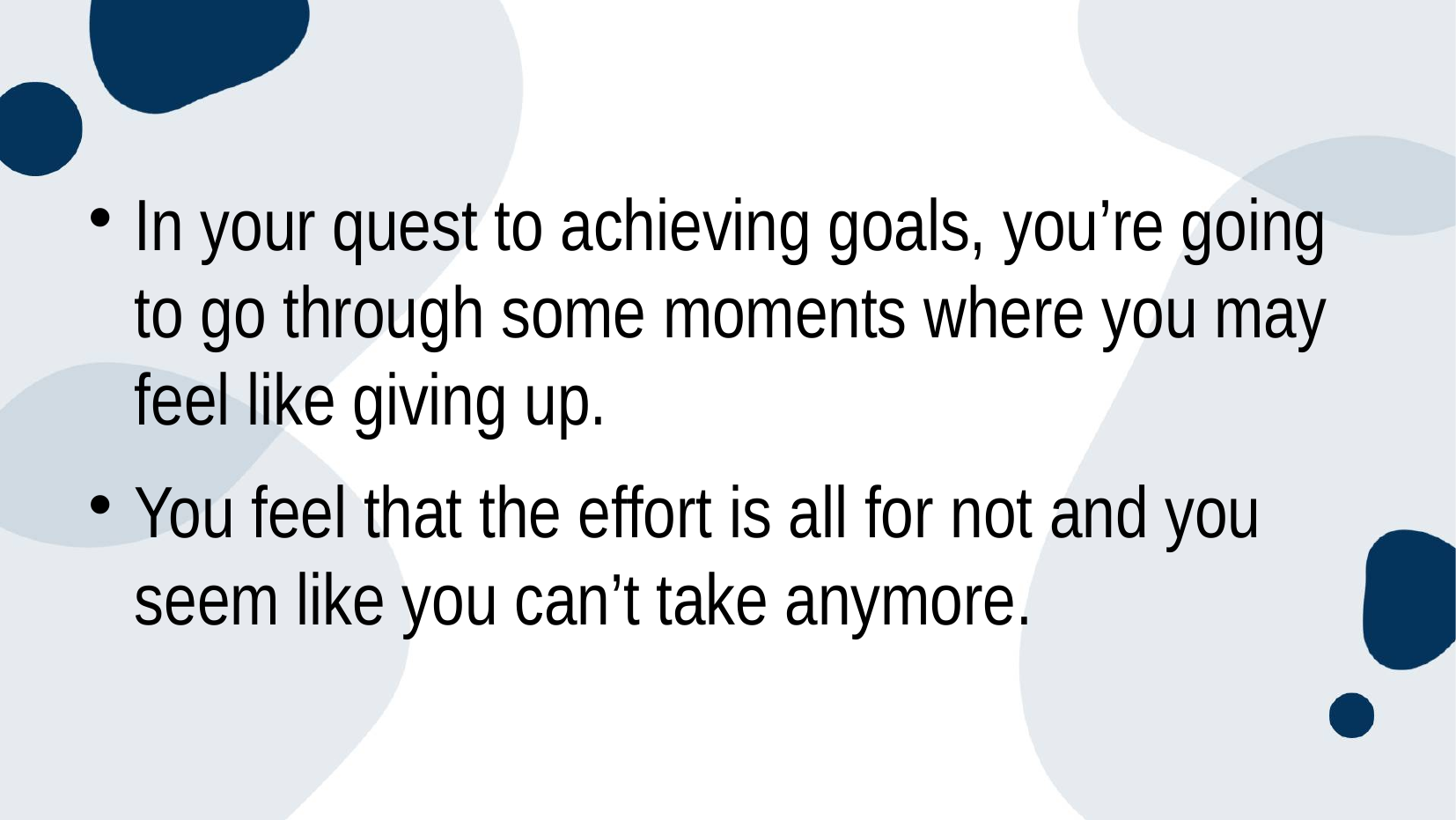

#
In your quest to achieving goals, you’re going to go through some moments where you may feel like giving up.
You feel that the effort is all for not and you seem like you can’t take anymore.